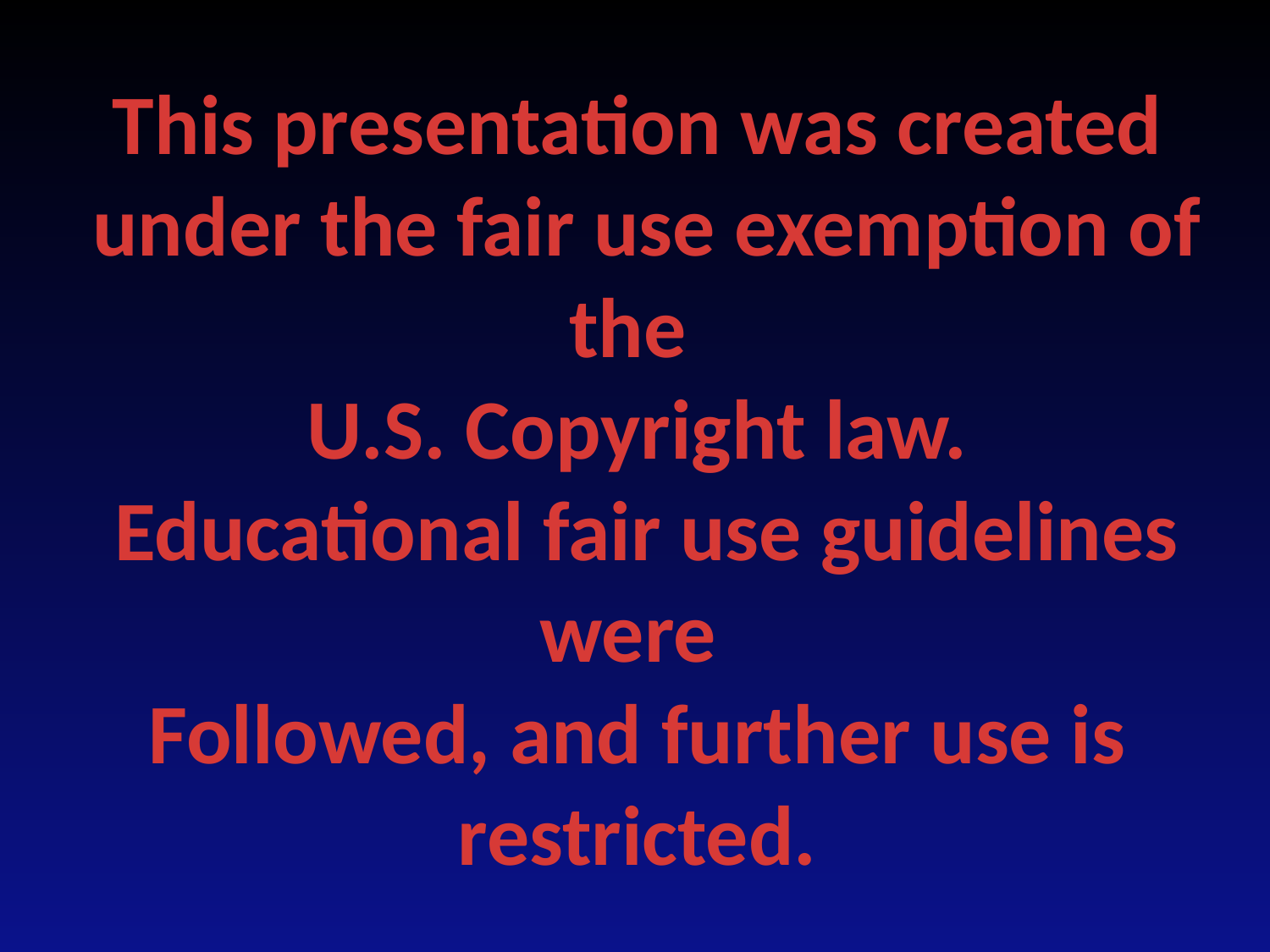

This presentation was created
 under the fair use exemption of the
U.S. Copyright law.
 Educational fair use guidelines were
Followed, and further use is restricted.